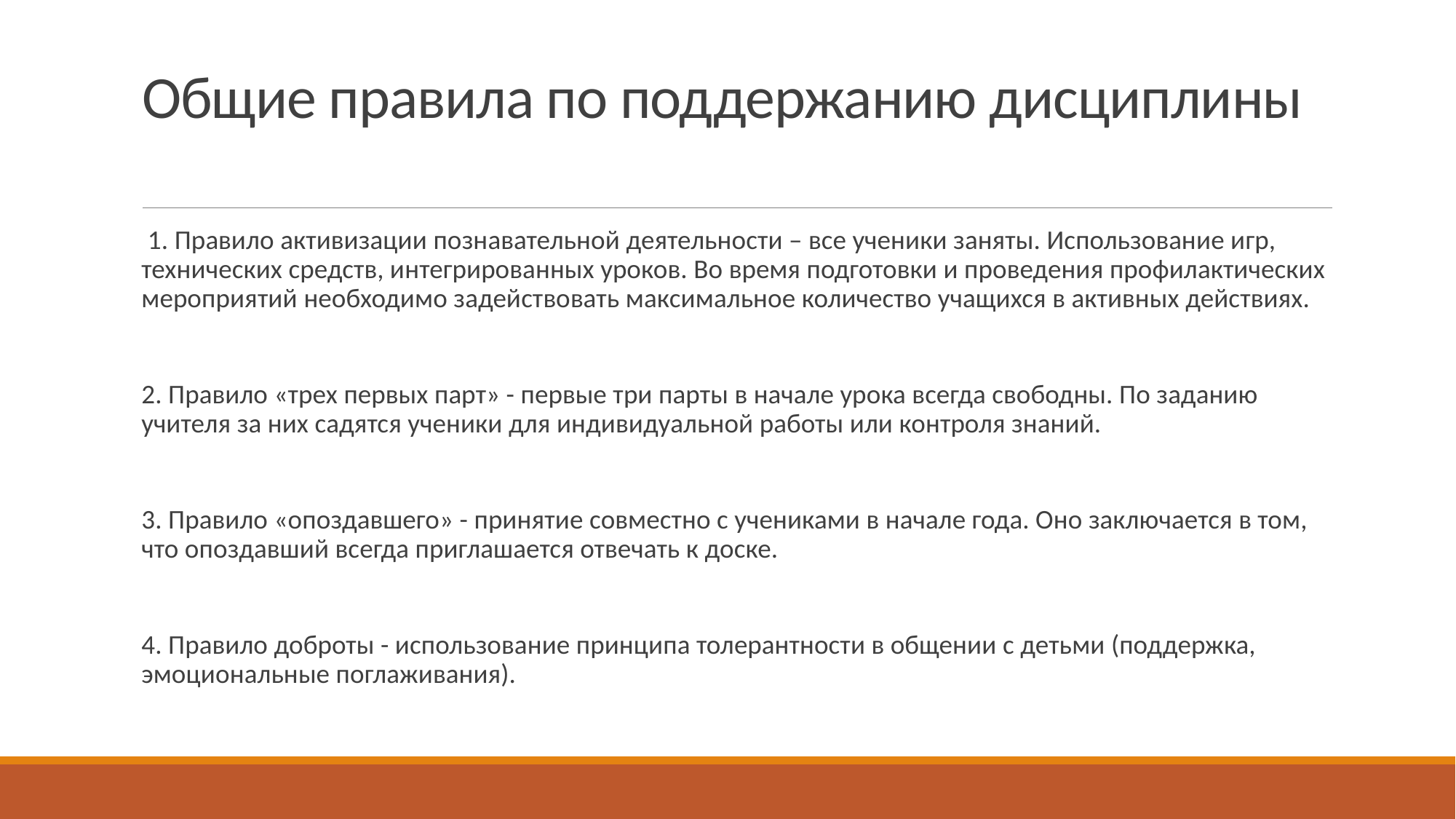

# Общие правила по поддержанию дисциплины
 1. Правило активизации познавательной деятельности – все ученики заняты. Использование игр, технических средств, интегрированных уроков. Во время подготовки и проведения профилактических мероприятий необходимо задействовать максимальное количество учащихся в активных действиях.

2. Правило «трех первых парт» - первые три парты в начале урока всегда свободны. По заданию учителя за них садятся ученики для индивидуальной работы или контроля знаний.

3. Правило «опоздавшего» - принятие совместно с учениками в начале года. Оно заключается в том, что опоздавший всегда приглашается отвечать к доске.

4. Правило доброты - использование принципа толерантности в общении с детьми (поддержка, эмоциональные поглаживания).